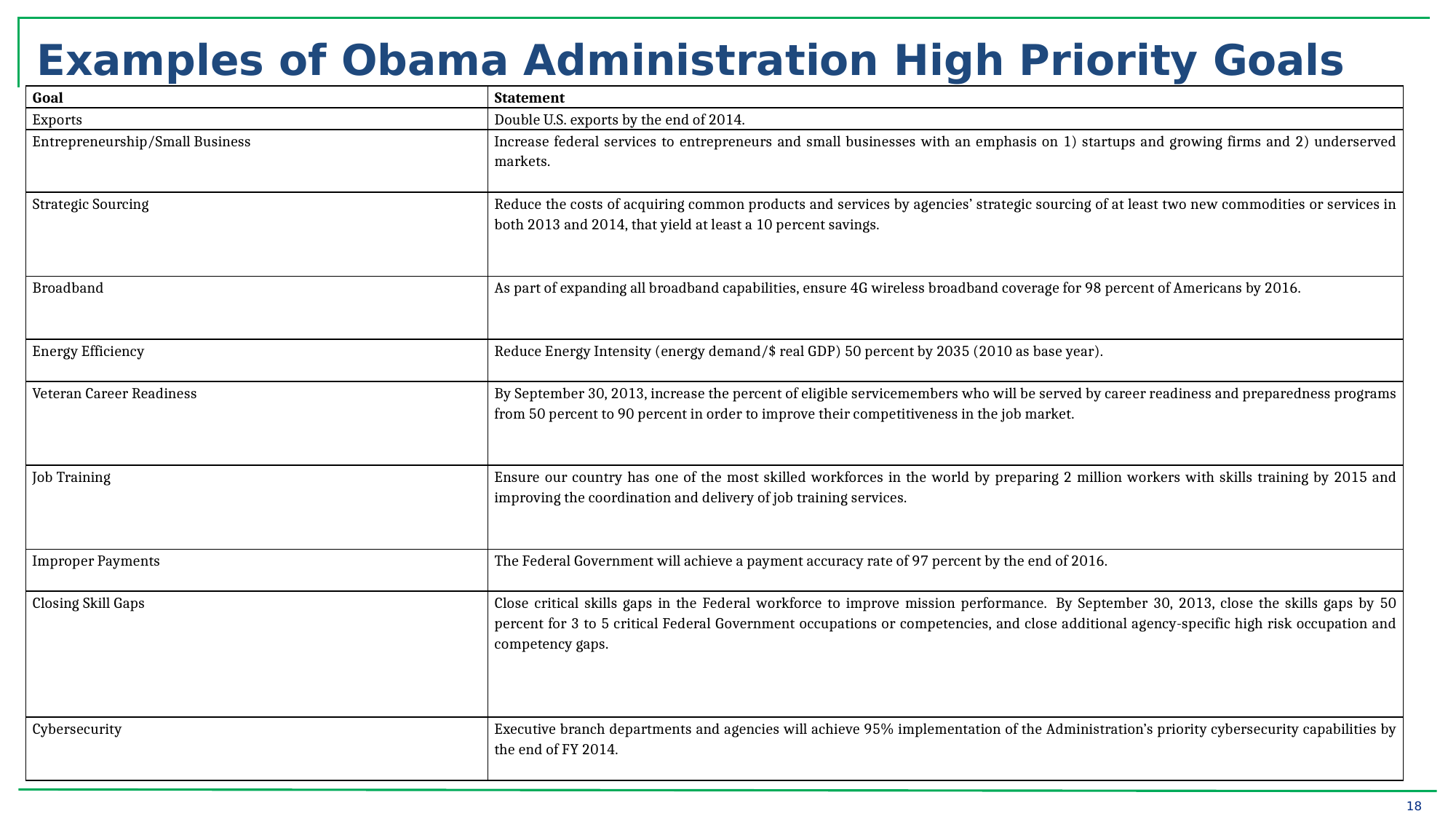

I.  Cross-Agency Goals

# Examples of Obama Administration High Priority Goals
| Goal | Statement |
| --- | --- |
| Exports | Double U.S. exports by the end of 2014. |
| Entrepreneurship/Small Business | Increase federal services to entrepreneurs and small businesses with an emphasis on 1) startups and growing firms and 2) underserved markets. |
| Strategic Sourcing | Reduce the costs of acquiring common products and services by agencies’ strategic sourcing of at least two new commodities or services in both 2013 and 2014, that yield at least a 10 percent savings. |
| Broadband | As part of expanding all broadband capabilities, ensure 4G wireless broadband coverage for 98 percent of Americans by 2016. |
| Energy Efficiency | Reduce Energy Intensity (energy demand/$ real GDP) 50 percent by 2035 (2010 as base year). |
| Veteran Career Readiness | By September 30, 2013, increase the percent of eligible servicemembers who will be served by career readiness and preparedness programs from 50 percent to 90 percent in order to improve their competitiveness in the job market. |
| Job Training | Ensure our country has one of the most skilled workforces in the world by preparing 2 million workers with skills training by 2015 and improving the coordination and delivery of job training services. |
| Improper Payments | The Federal Government will achieve a payment accuracy rate of 97 percent by the end of 2016. |
| Closing Skill Gaps | Close critical skills gaps in the Federal workforce to improve mission performance.  By September 30, 2013, close the skills gaps by 50 percent for 3 to 5 critical Federal Government occupations or competencies, and close additional agency-specific high risk occupation and competency gaps. |
| Cybersecurity | Executive branch departments and agencies will achieve 95% implementation of the Administration’s priority cybersecurity capabilities by the end of FY 2014. |
18